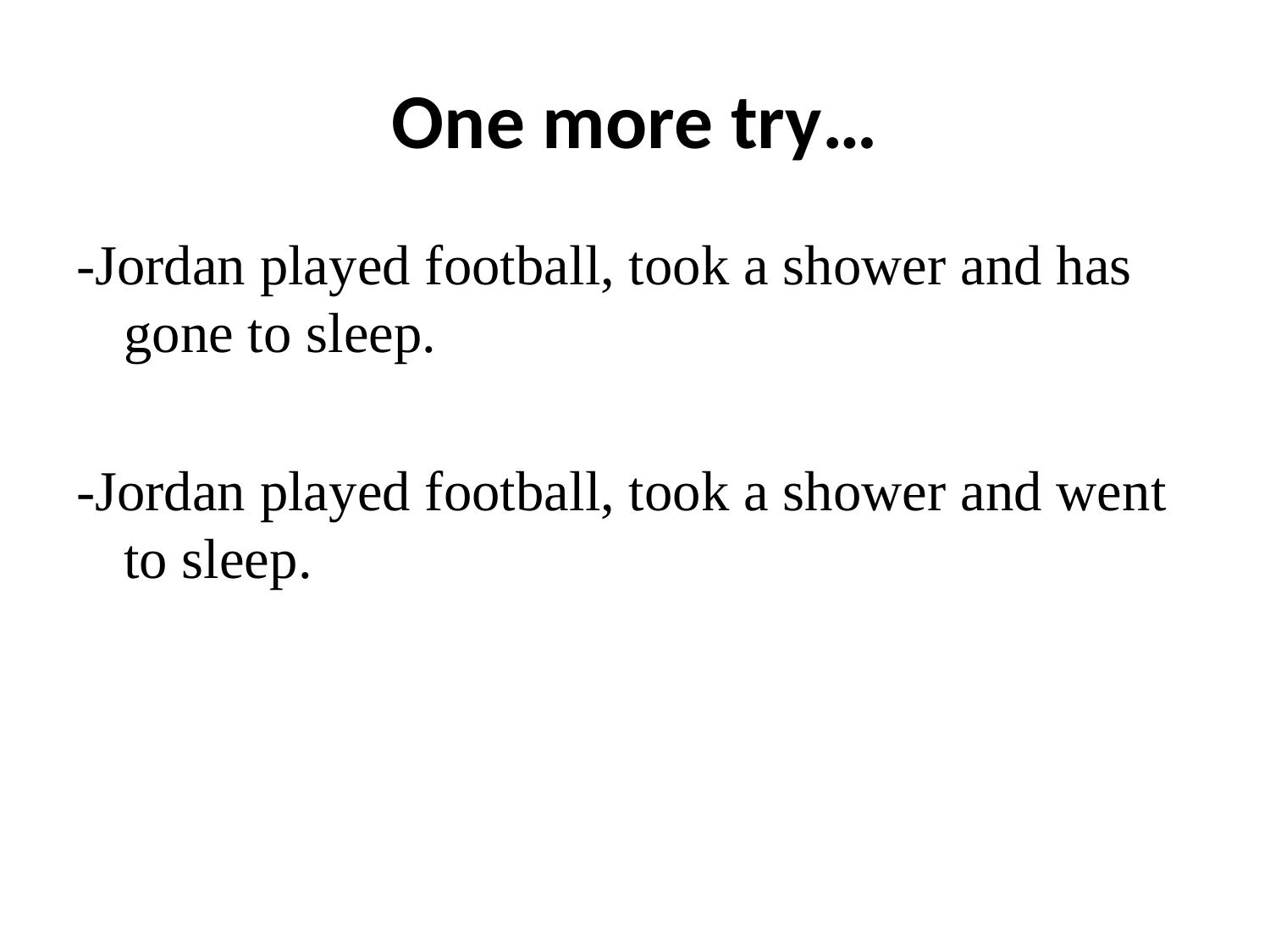

# One more try…
-Jordan played football, took a shower and has gone to sleep.

-Jordan played football, took a shower and went to sleep.